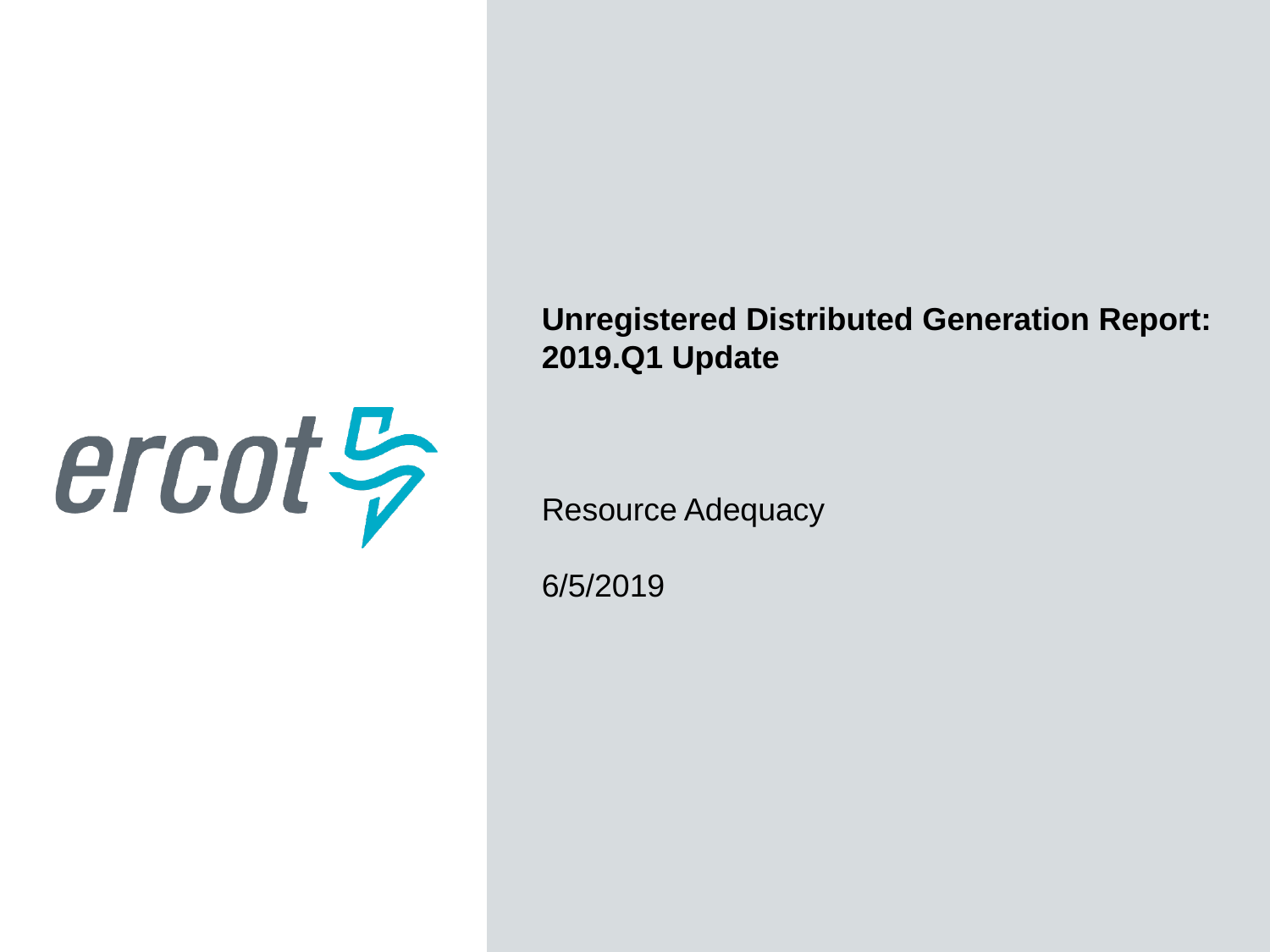

Unregistered Distributed Generation Report:
2019.Q1 Update

Resource Adequacy

6/5/2019